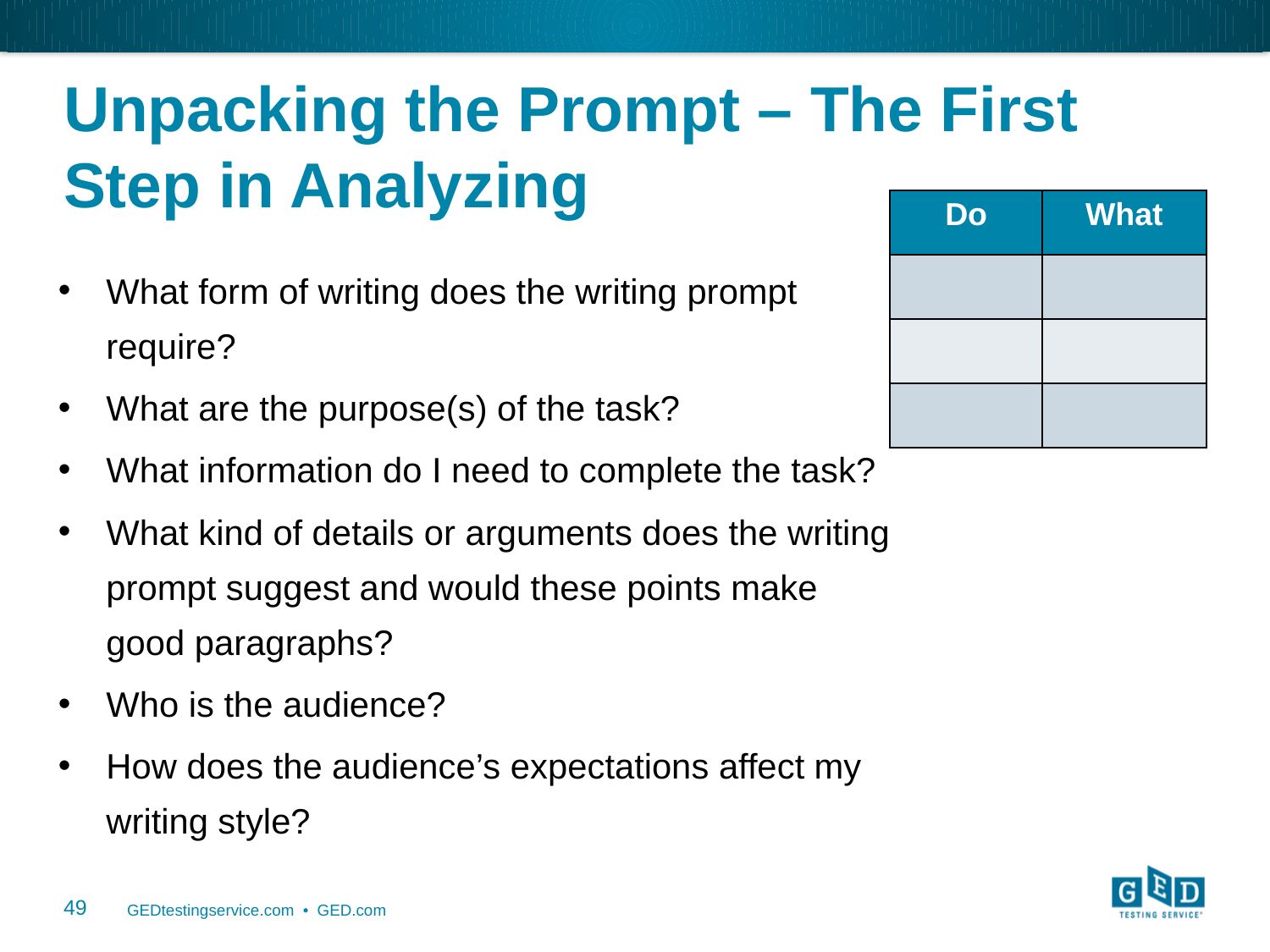

# Unpacking the Prompt – The First Step in Analyzing
| Do | What |
| --- | --- |
|  |  |
|  |  |
|  |  |
What form of writing does the writing prompt require?
What are the purpose(s) of the task?
What information do I need to complete the task?
What kind of details or arguments does the writing prompt suggest and would these points make good paragraphs?
Who is the audience?
How does the audience’s expectations affect my writing style?
49